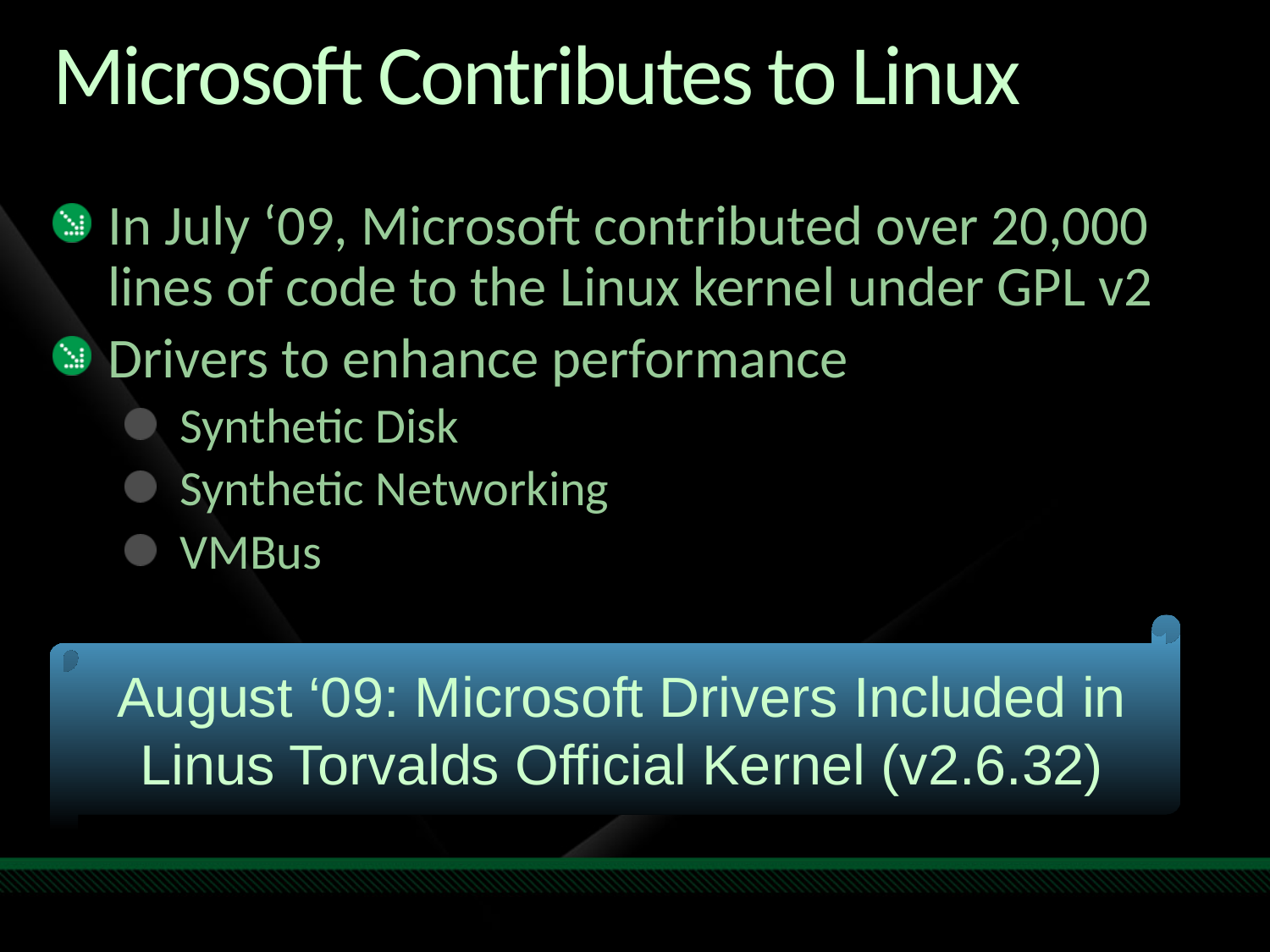

# Microsoft Contributes to Linux
In July ‘09, Microsoft contributed over 20,000 lines of code to the Linux kernel under GPL v2
Drivers to enhance performance
Synthetic Disk
Synthetic Networking
VMBus
August ‘09: Microsoft Drivers Included in Linus Torvalds Official Kernel (v2.6.32)